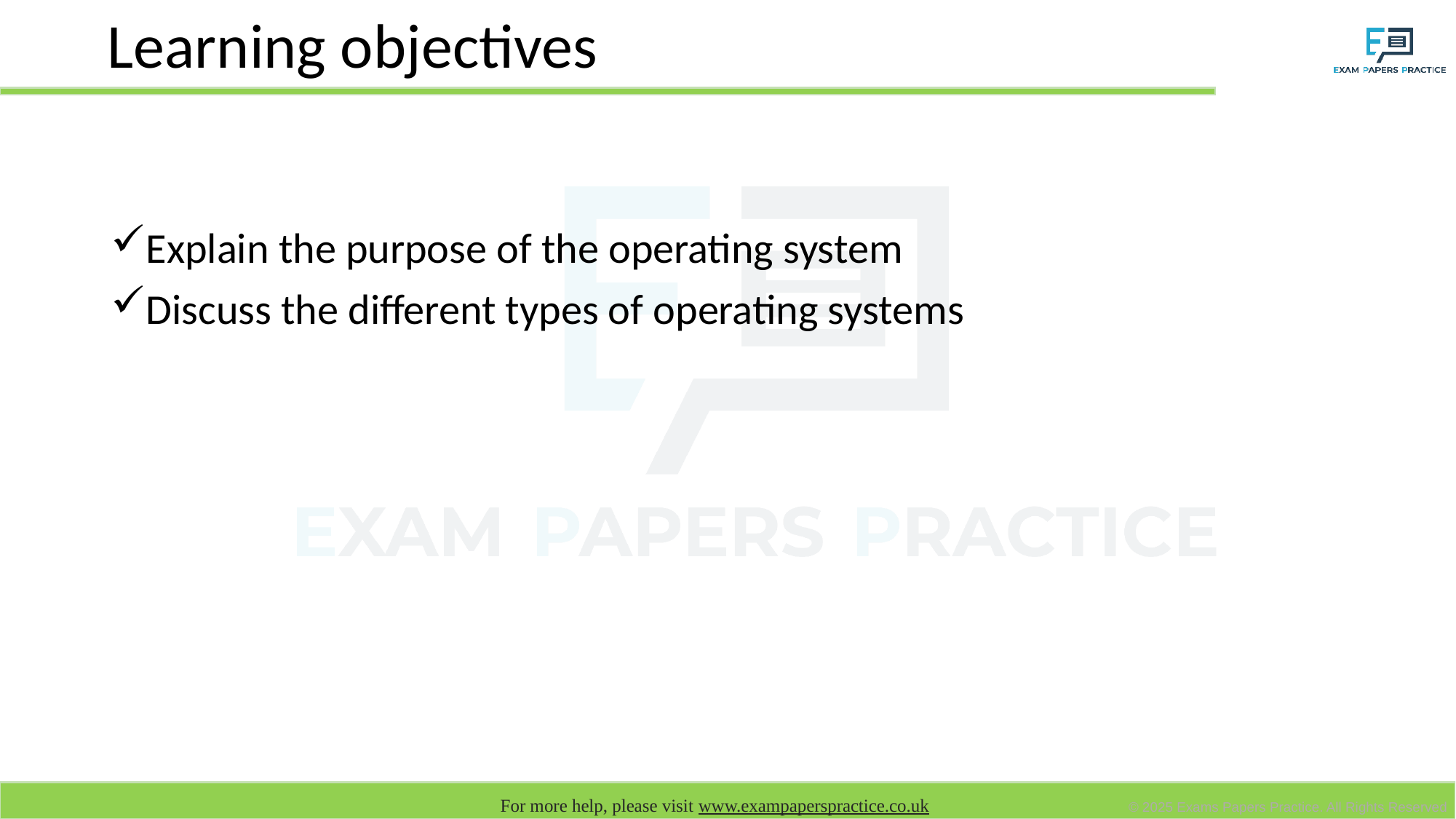

# Learning objectives
Explain the purpose of the operating system
Discuss the different types of operating systems